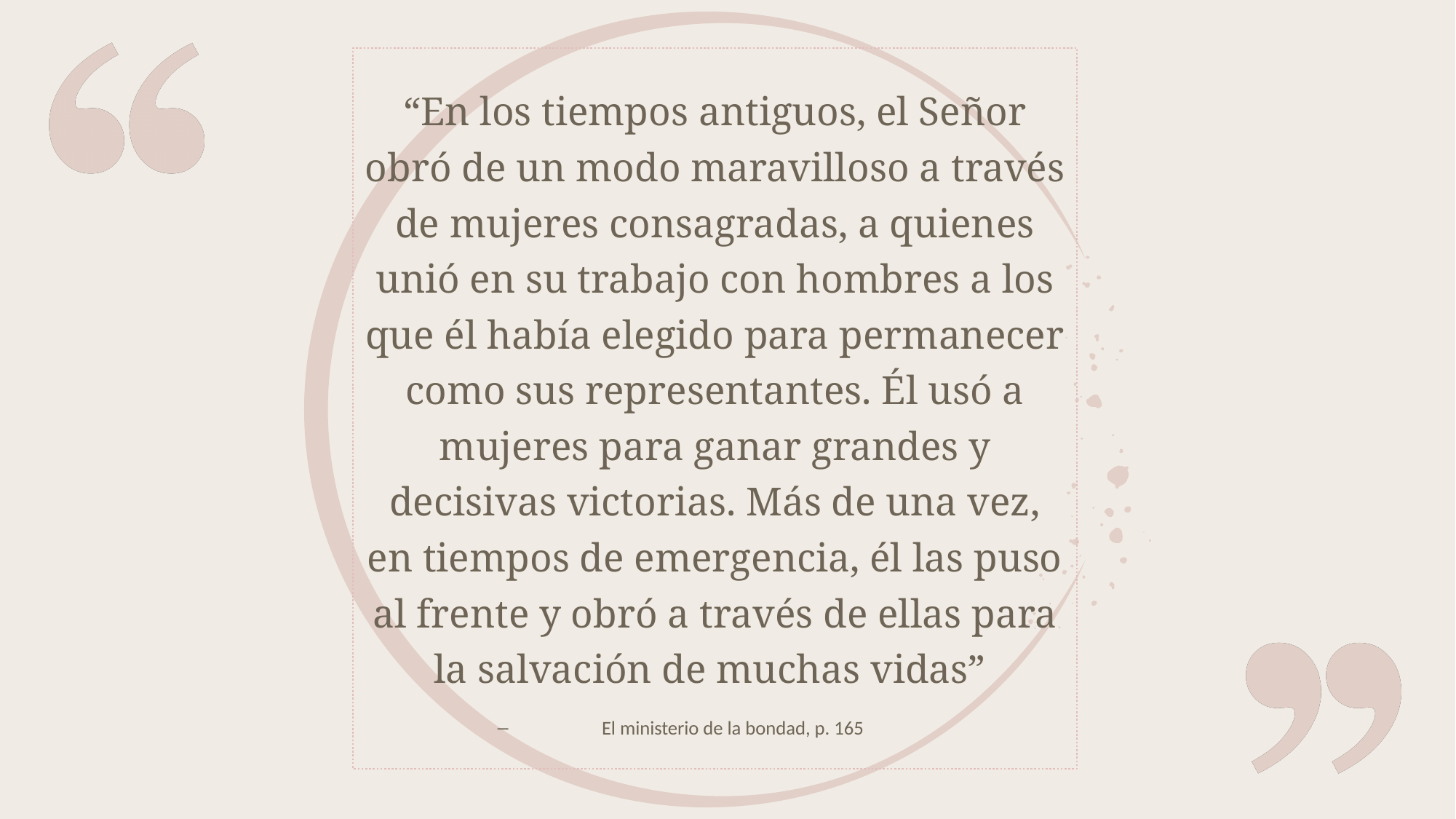

“En los tiempos antiguos, el Señor obró de un modo maravilloso a través de mujeres consagradas, a quienes unió en su trabajo con hombres a los que él había elegido para permanecer como sus representantes. Él usó a mujeres para ganar grandes y decisivas victorias. Más de una vez, en tiempos de emergencia, él las puso al frente y obró a través de ellas para la salvación de muchas vidas”
El ministerio de la bondad, p. 165